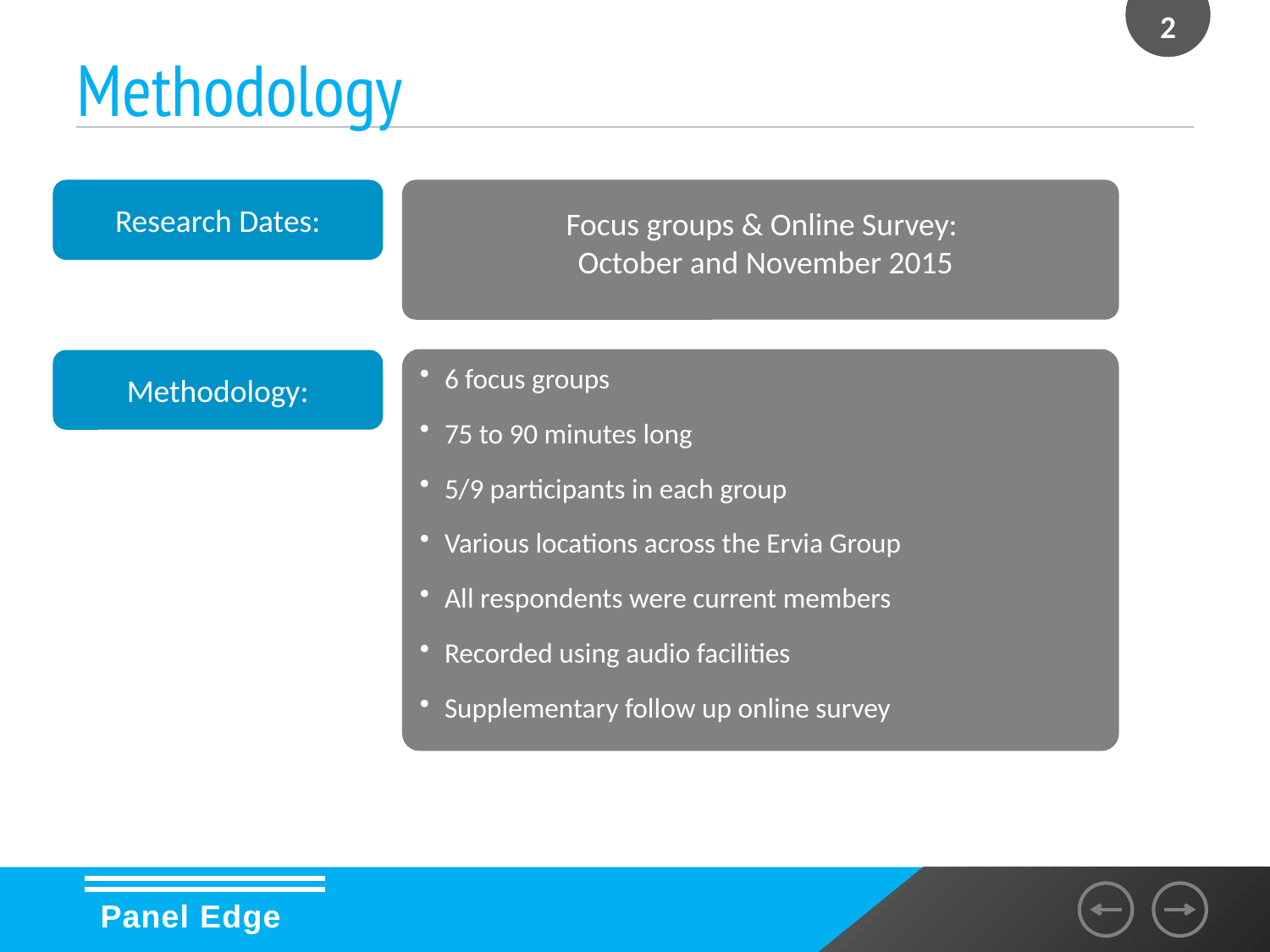

2
# Methodology
Research Dates:

Focus groups & Online Survey:
 October and November 2015

6 focus groups
75 to 90 minutes long
5/9 participants in each group
Various locations across the Ervia Group
All respondents were current members
Recorded using audio facilities
Supplementary follow up online survey
Methodology:

Panel Edge